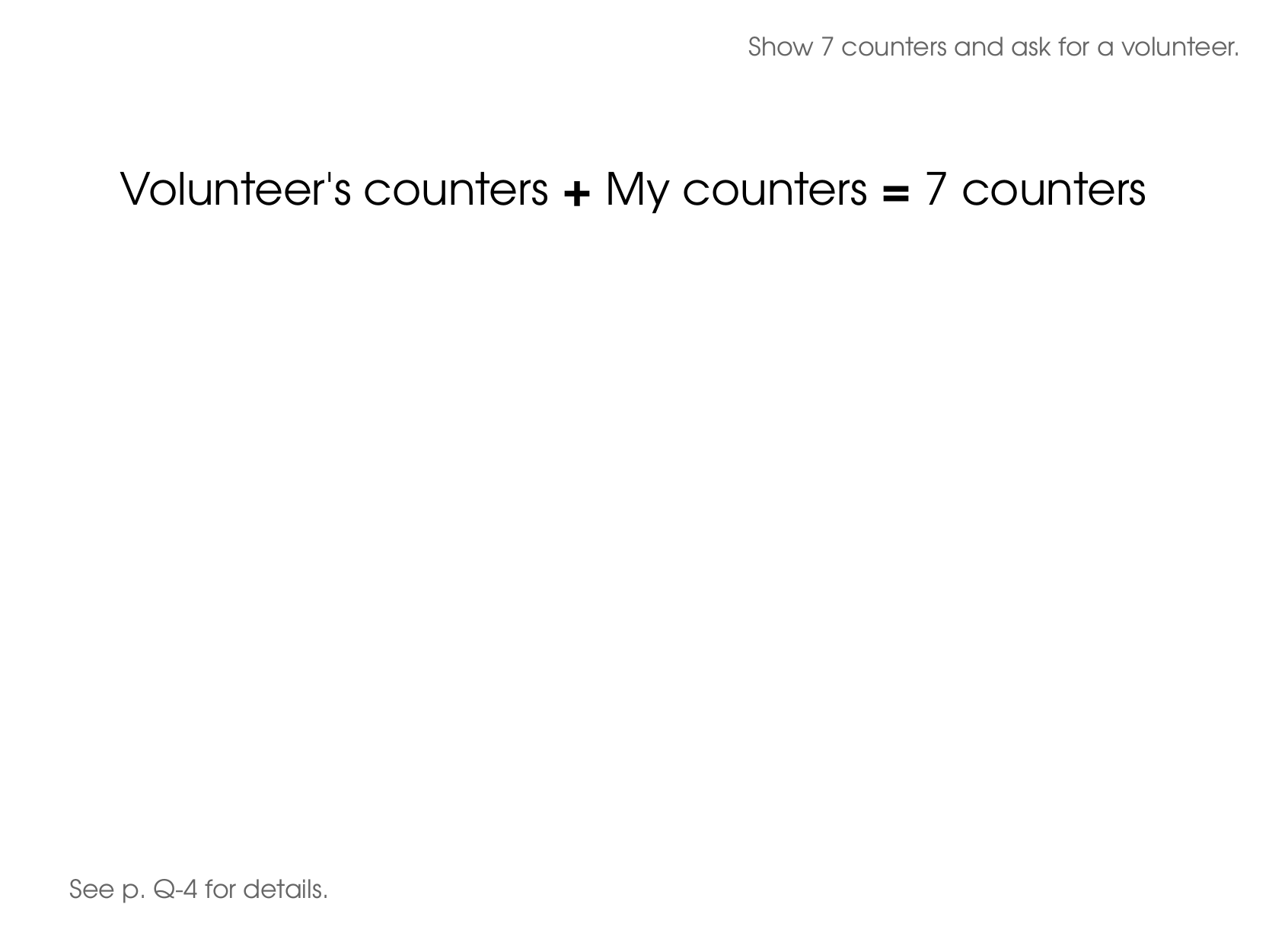

Show 7 counters and ask for a volunteer.
Volunteer's counters + My counters = 7 counters
See p. Q-4 for details.